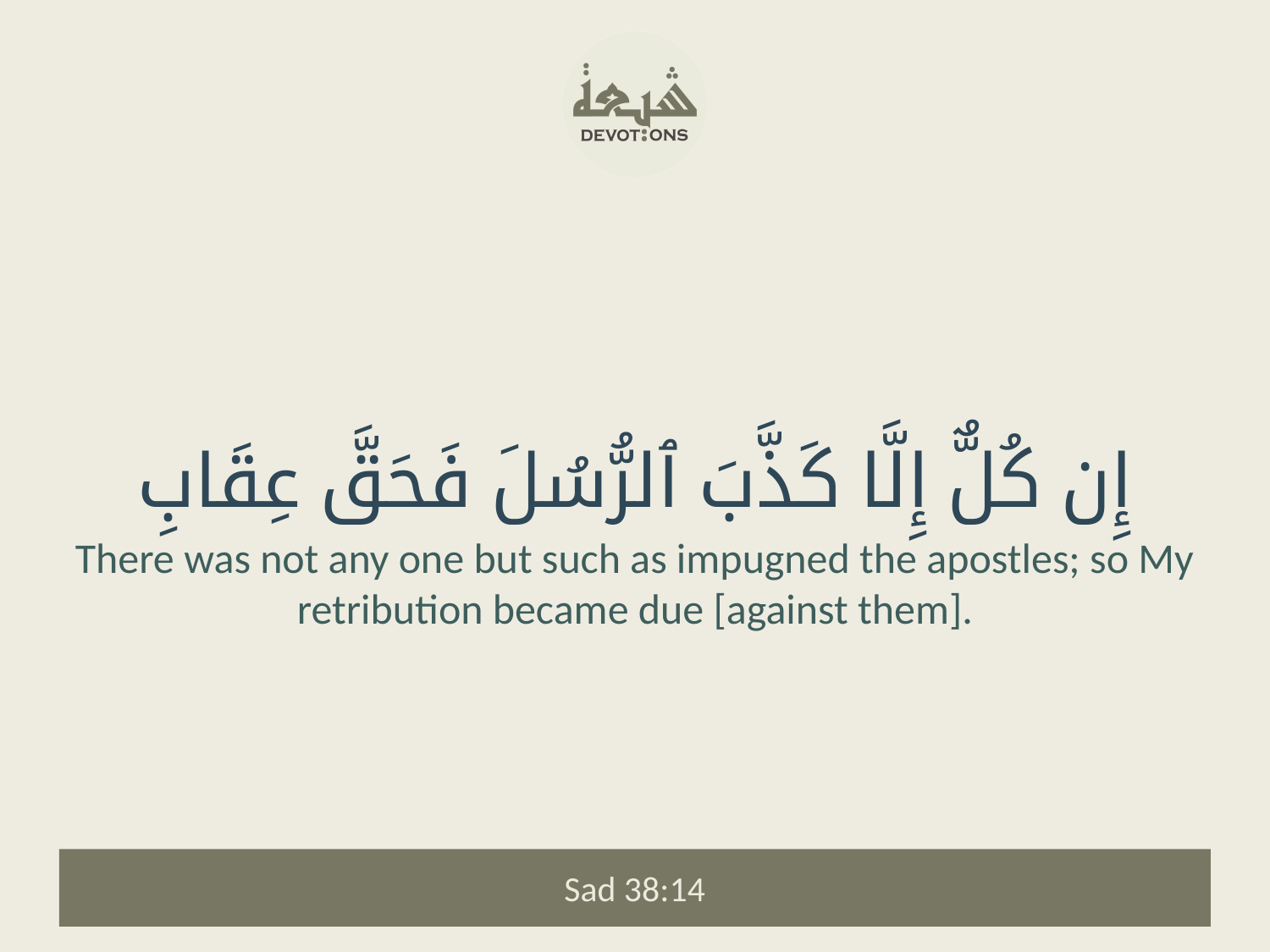

إِن كُلٌّ إِلَّا كَذَّبَ ٱلرُّسُلَ فَحَقَّ عِقَابِ
There was not any one but such as impugned the apostles; so My retribution became due [against them].
Sad 38:14